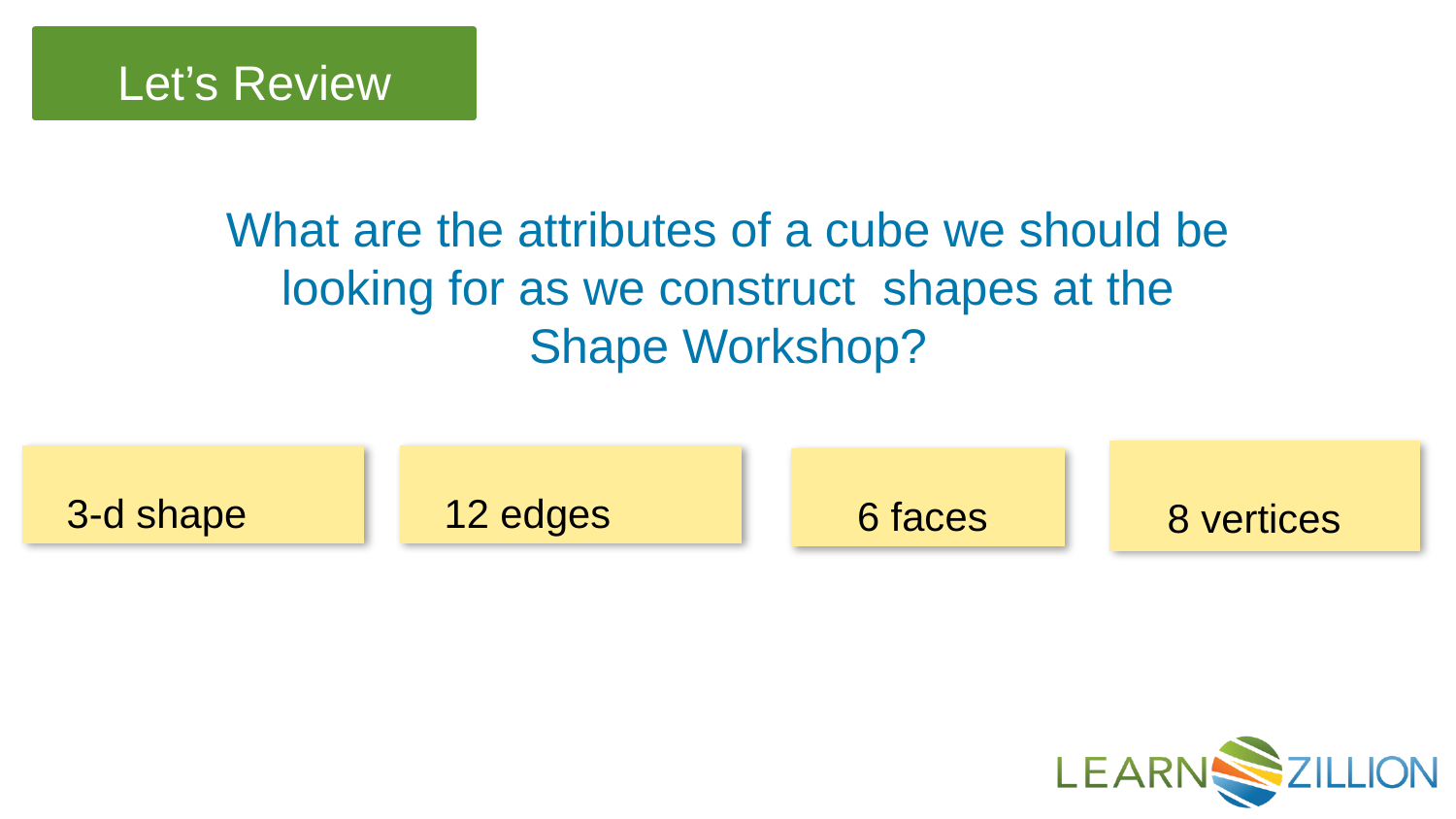

What are the attributes of a cube we should be looking for as we construct  shapes at the Shape Workshop?
 8 vertices
3-d shape
12 edges
  6 faces